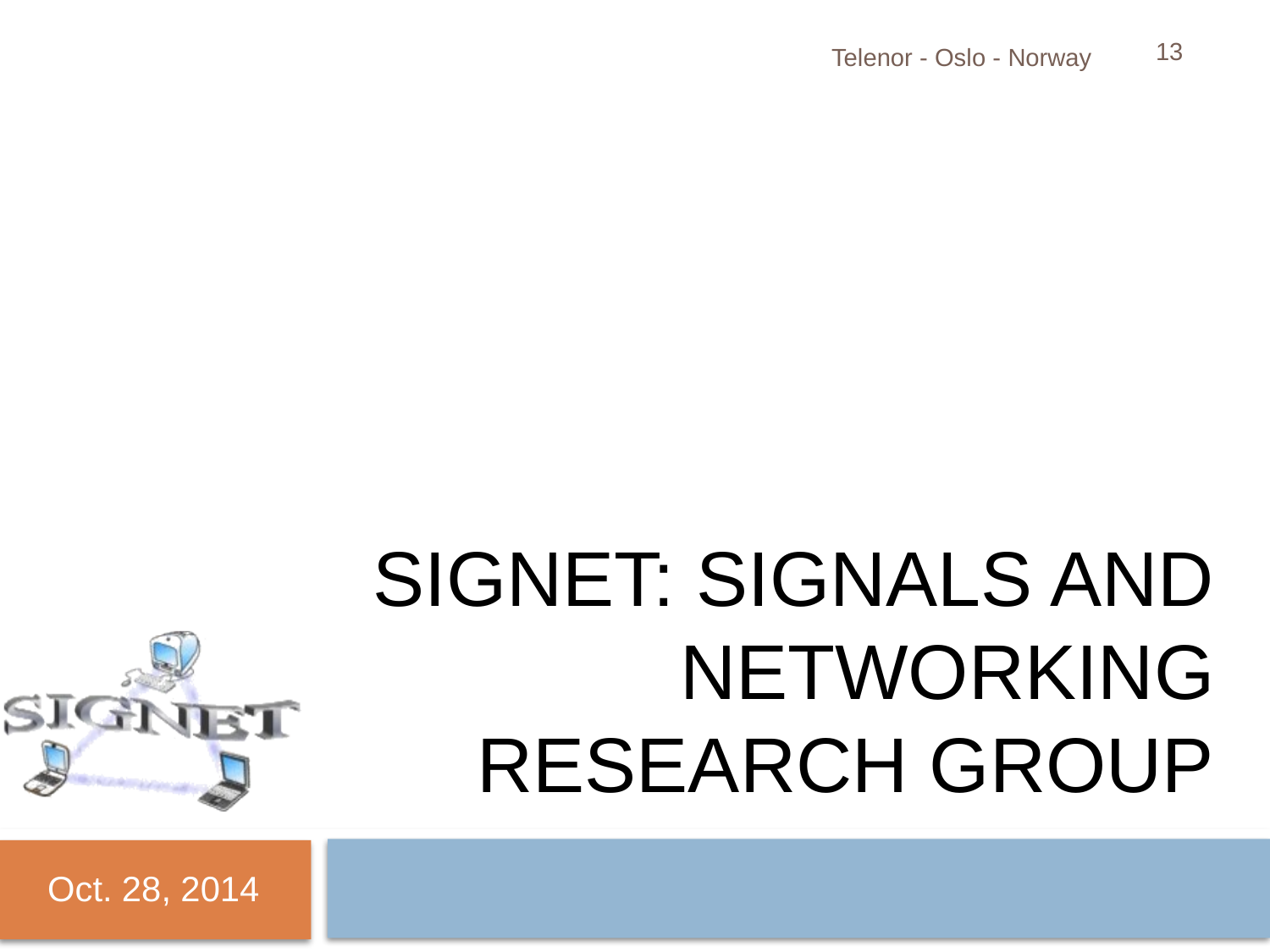

13
Telenor - Oslo - Norway

# SIGNET: SIGNALs and networking research group

Oct. 28, 2014